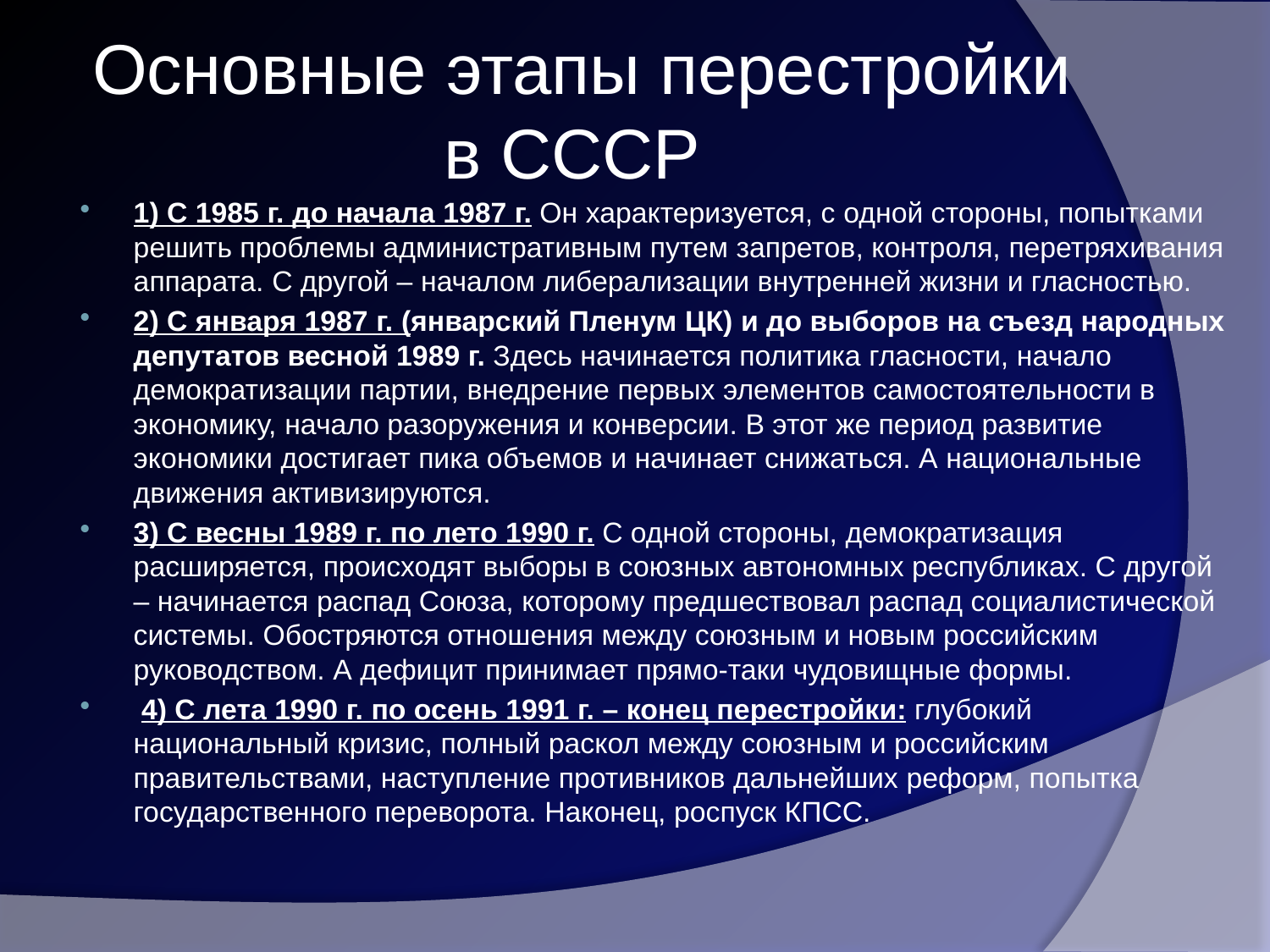

# Основные этапы перестройки в СССР
1) С 1985 г. до начала 1987 г. Он характеризуется, с одной стороны, попытками решить проблемы административным путем запретов, контроля, перетряхивания аппарата. С другой – началом либерализации внутренней жизни и гласностью.
2) С января 1987 г. (январский Пленум ЦК) и до выборов на съезд народных депутатов весной 1989 г. Здесь начинается политика гласности, начало демократизации партии, внедрение первых элементов самостоятельности в экономику, начало разоружения и конверсии. В этот же период развитие экономики достигает пика объемов и начинает снижаться. А национальные движения активизируются.
3) С весны 1989 г. по лето 1990 г. С одной стороны, демократизация расширяется, происходят выборы в союзных автономных республиках. С другой – начинается распад Союза, которому предшествовал распад социалистической системы. Обостряются отношения между союзным и новым российским руководством. А дефицит принимает прямо-таки чудовищные формы.
 4) С лета 1990 г. по осень 1991 г. – конец перестройки: глубокий национальный кризис, полный раскол между союзным и российским правительствами, наступление противников дальнейших реформ, попытка государственного переворота. Наконец, роспуск КПСС.